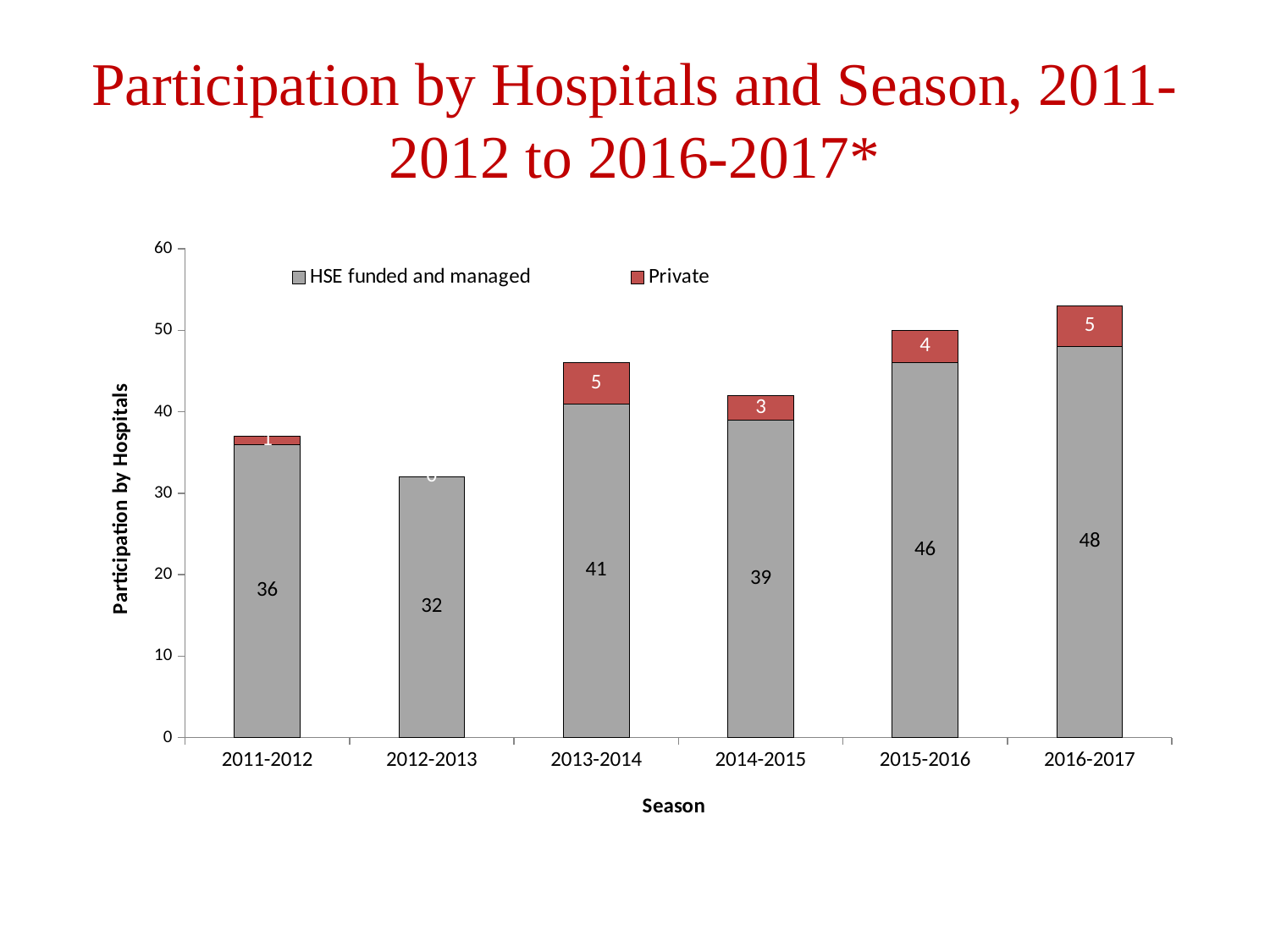

# Participation by Hospitals and Season, 2011-2012 to 2016-2017*

### Chart

| Category | HSE funded and managed  | Private |
|---|---|---|
| 2011-2012 | 36.0 | 1.0 |
| 2012-2013 | 32.0 | 0.0 |
| 2013-2014 | 41.0 | 5.0 |
| 2014-2015 | 39.0 | 3.0 |
| 2015-2016 | 46.0 | 4.0 |
| 2016-2017 | 48.0 | 5.0 |